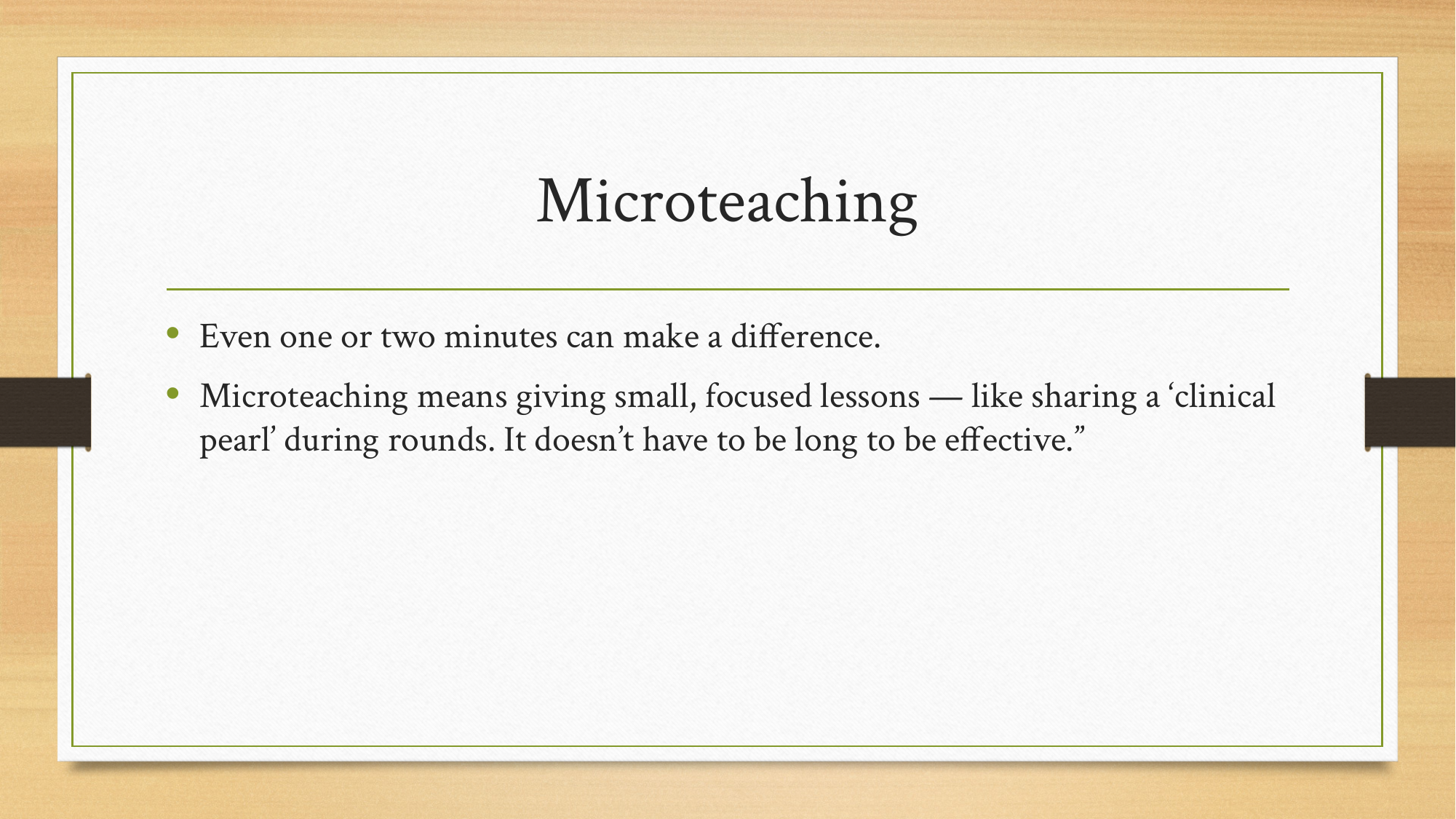

# Microteaching
Even one or two minutes can make a difference.
Microteaching means giving small, focused lessons — like sharing a ‘clinical pearl’ during rounds. It doesn’t have to be long to be effective.”